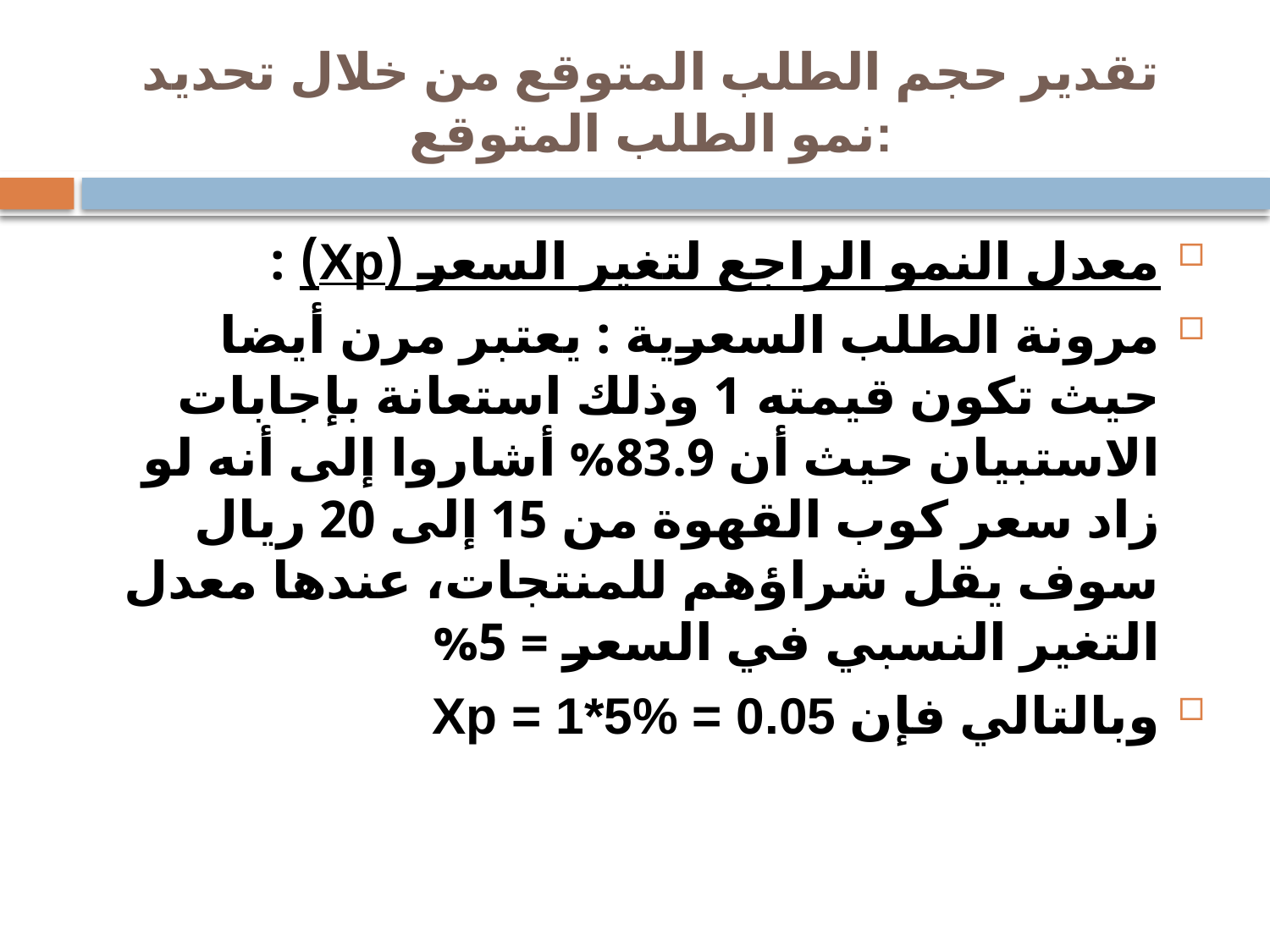

# تقدير حجم الطلب المتوقع من خلال تحديد نمو الطلب المتوقع:
معدل النمو الراجع لتغير السعر (Xp) :
مرونة الطلب السعرية : يعتبر مرن أيضا حيث تكون قيمته 1 وذلك استعانة بإجابات الاستبيان حيث أن 83.9% أشاروا إلى أنه لو زاد سعر كوب القهوة من 15 إلى 20 ريال  سوف يقل شراؤهم للمنتجات، عندها معدل التغير النسبي في السعر = 5%
وبالتالي فإن Xp = 1*5% = 0.05